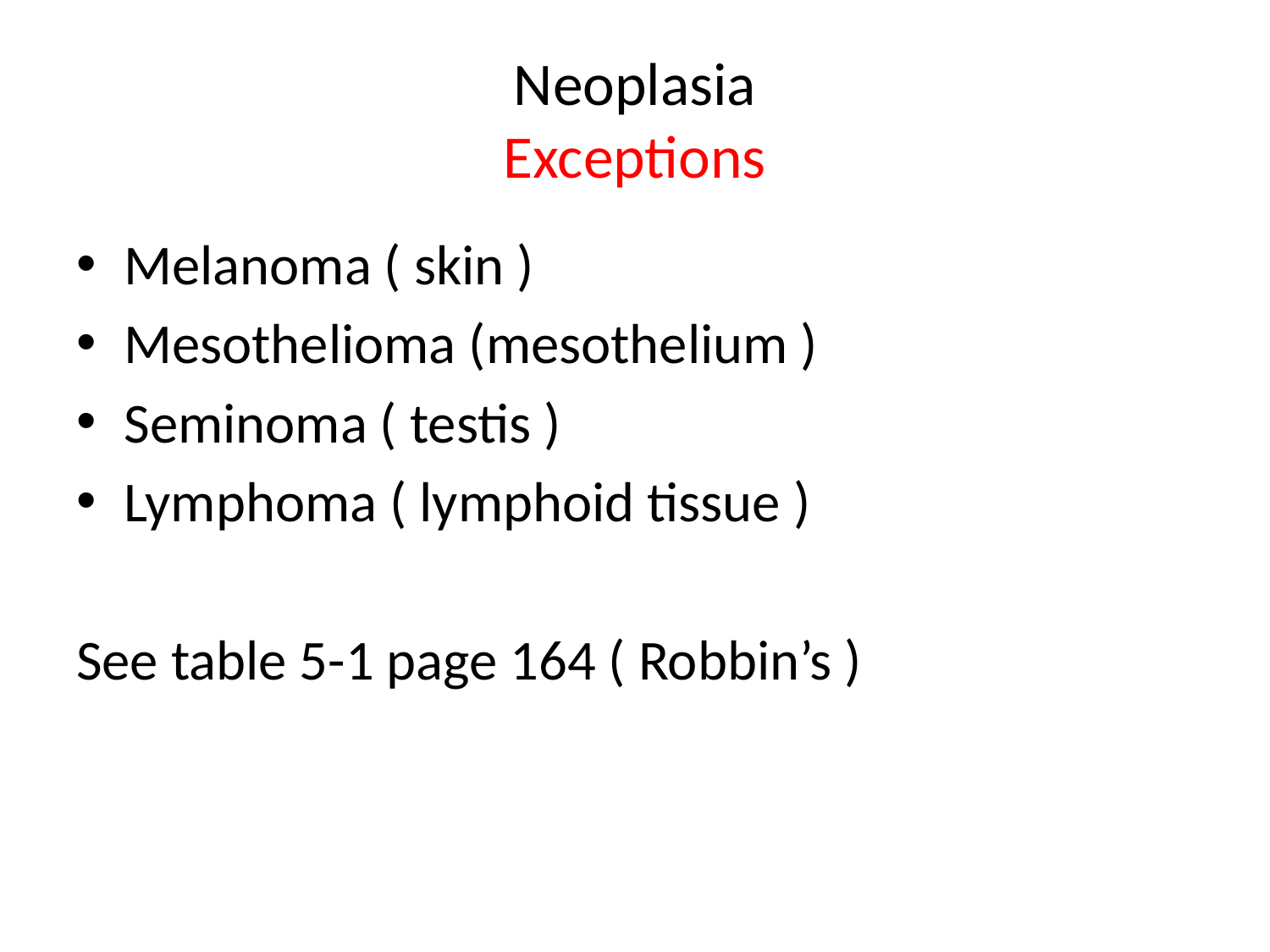

# Neoplasia Exceptions
Melanoma ( skin )
Mesothelioma (mesothelium )
Seminoma ( testis )
Lymphoma ( lymphoid tissue )

See table 5-1 page 164 ( Robbin’s )